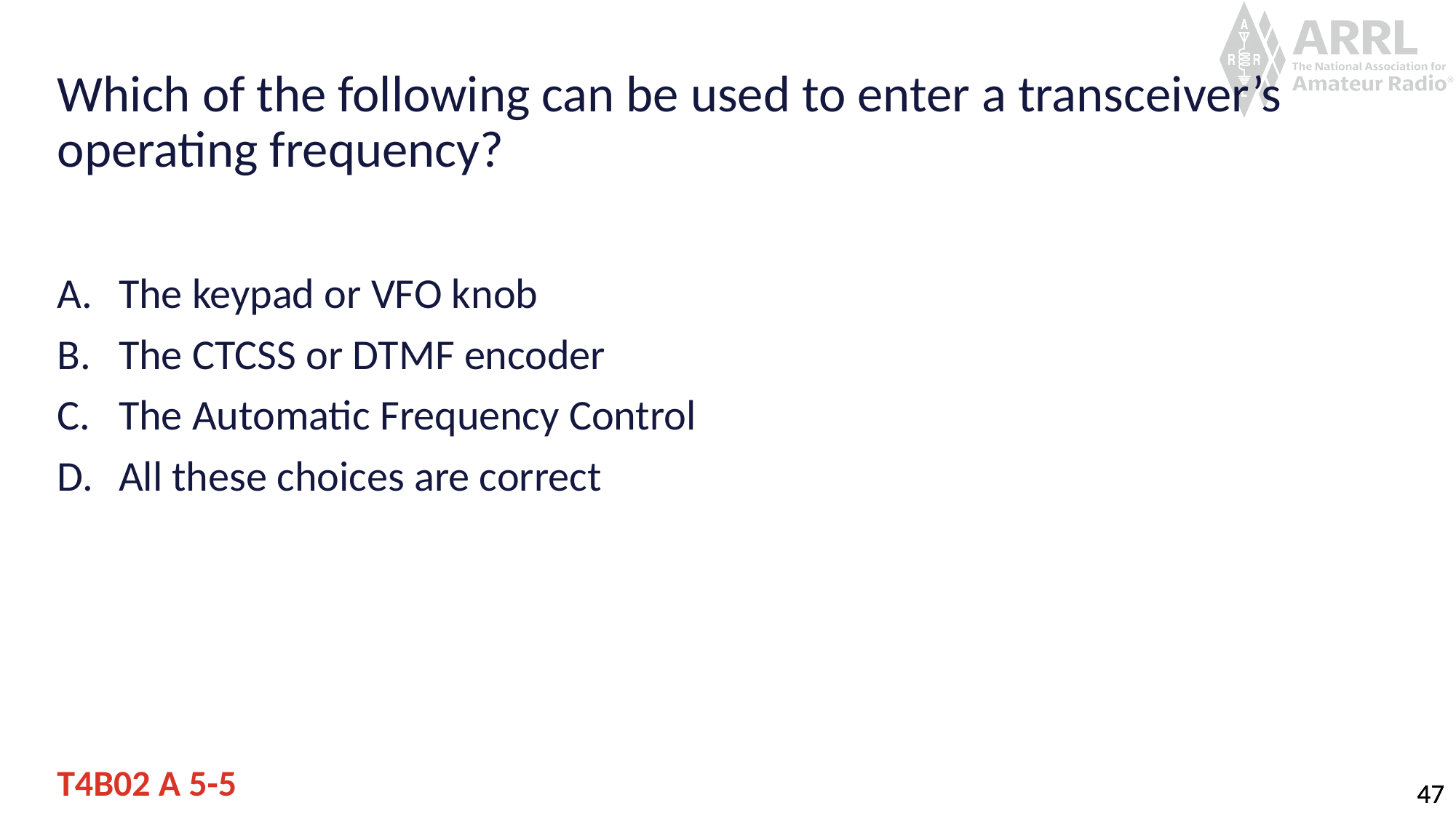

# Which of the following can be used to enter a transceiver’s operating frequency?
The keypad or VFO knob
The CTCSS or DTMF encoder
The Automatic Frequency Control
All these choices are correct
T4B02 A 5-5